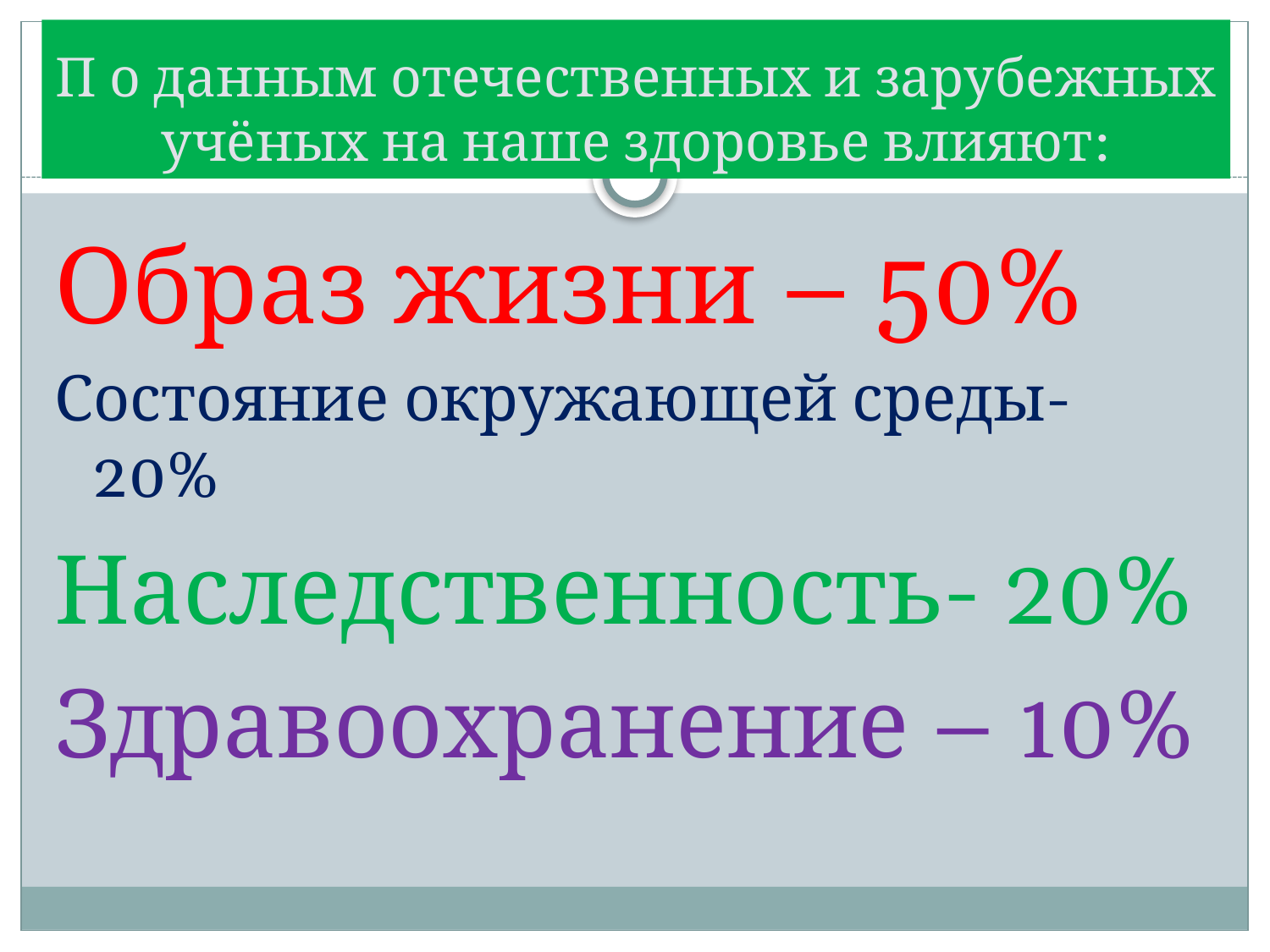

# П о данным отечественных и зарубежных учёных на наше здоровье влияют:
Образ жизни – 50%
Состояние окружающей среды- 20%
Наследственность- 20%
Здравоохранение – 10%